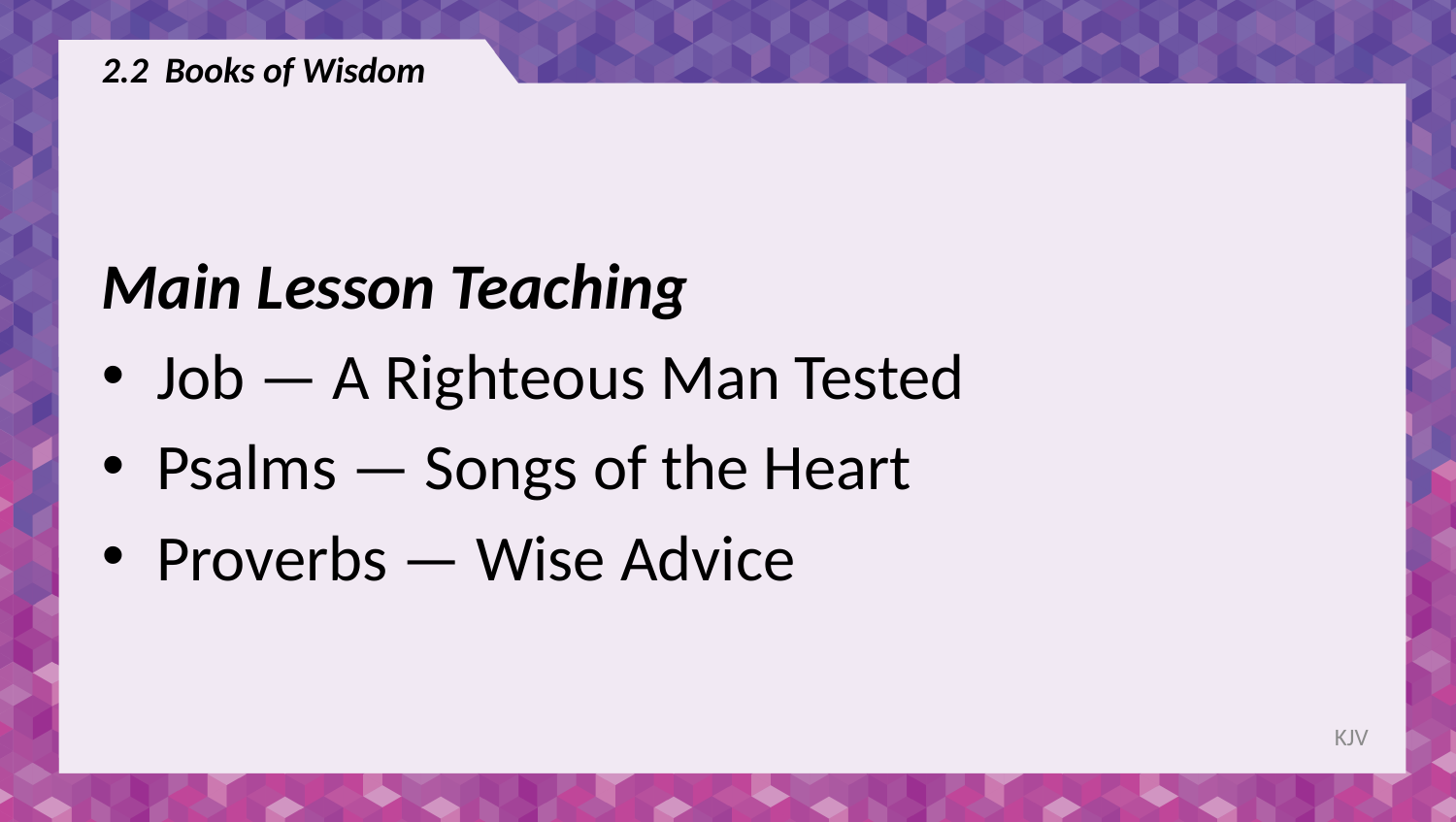

# 2.2  Books of Wisdom
Main Lesson Teaching
Job — A Righteous Man Tested
Psalms — Songs of the Heart
Proverbs — Wise Advice
KJV